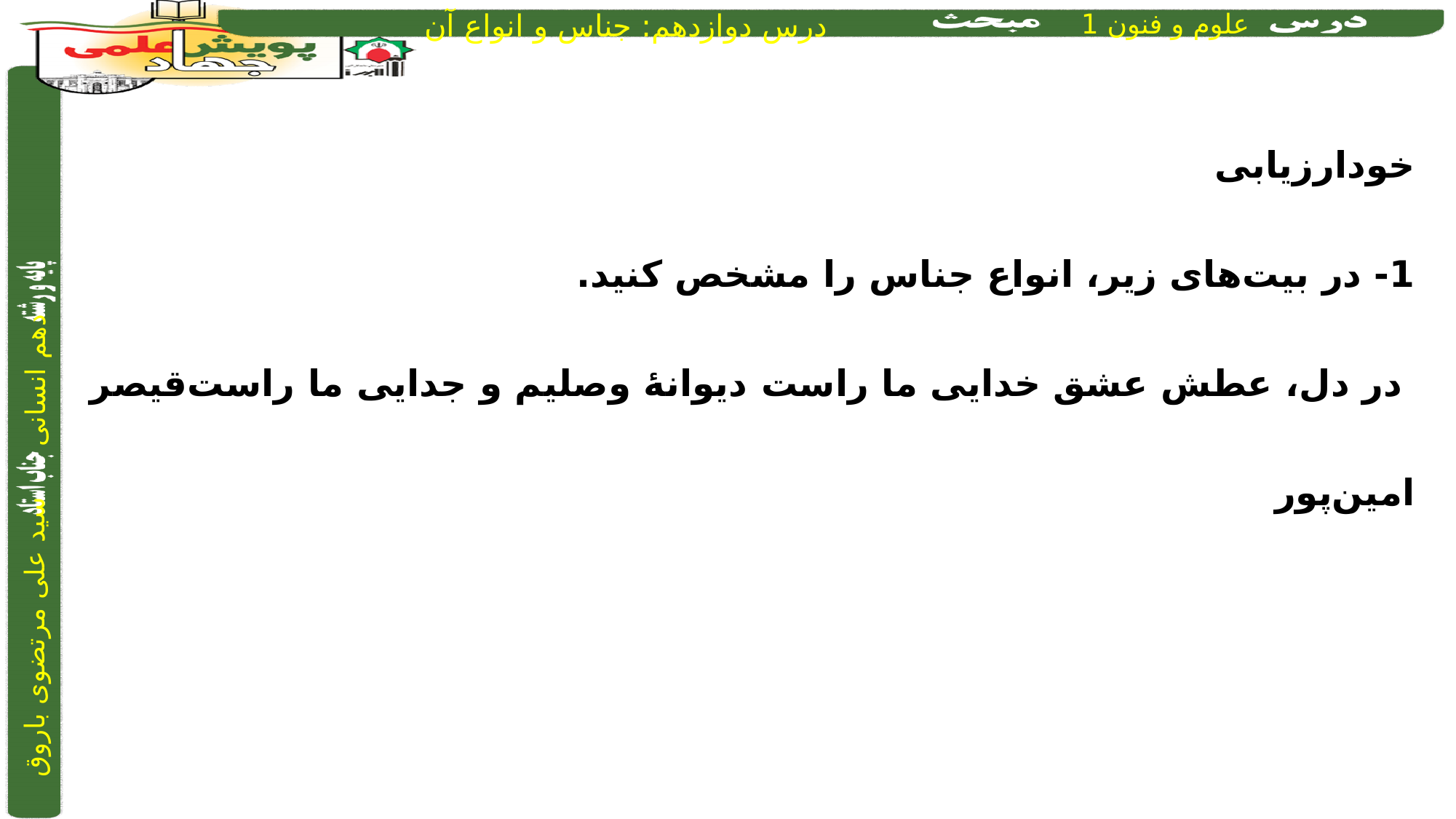

خودارزیابی
1- در بیت‌های زیر، انواع جناس را مشخص کنید.
 در دل، عطش عشق خدایی ما راست		 دیوانۀ وصلیم و جدایی ما راست	قیصر امین‌پور